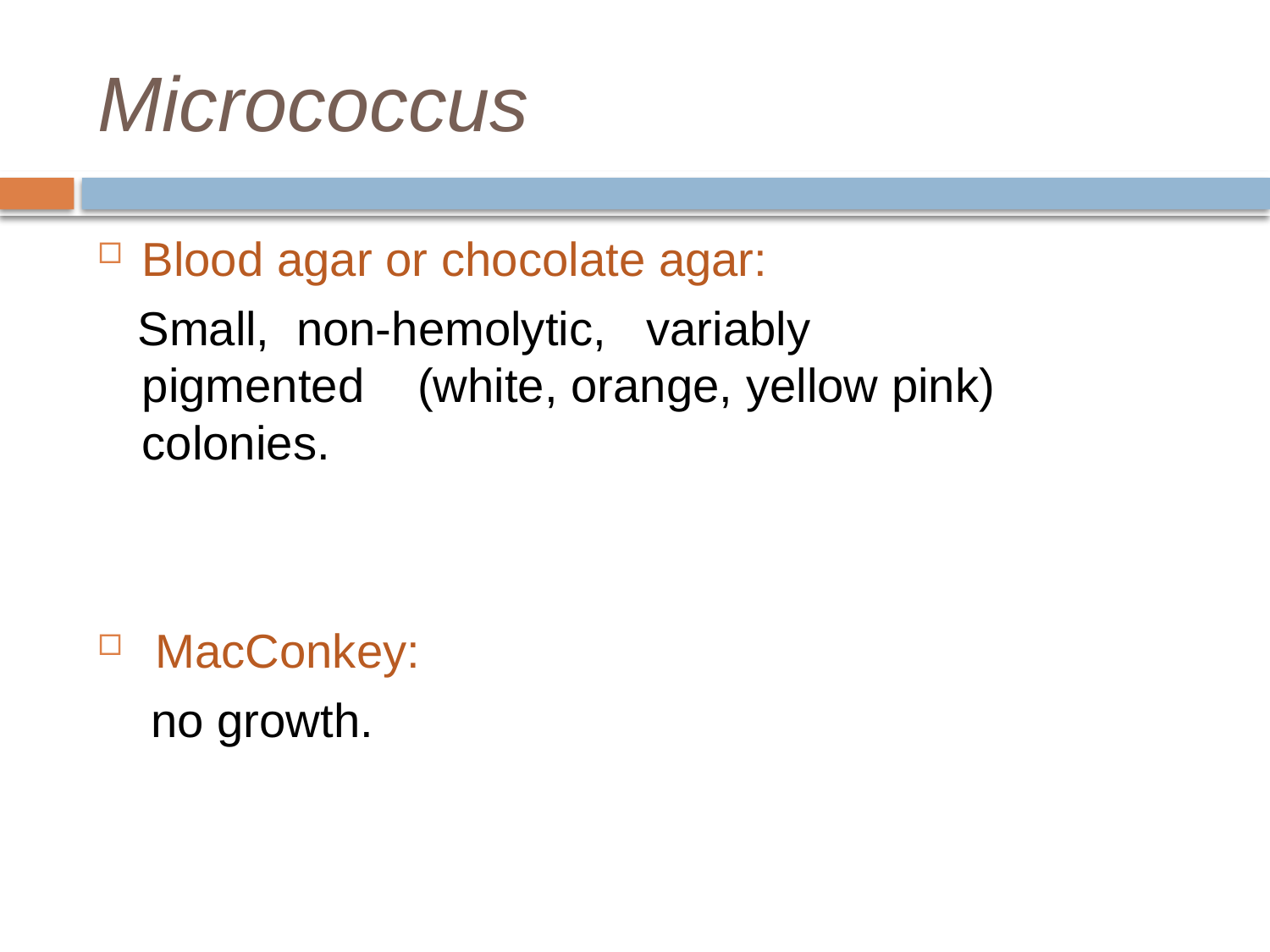

# Micrococcus
Blood agar or chocolate agar:
   Small,  non-hemolytic,   variably    pigmented    (white, orange, yellow pink) colonies.

 MacConkey:
    no growth.